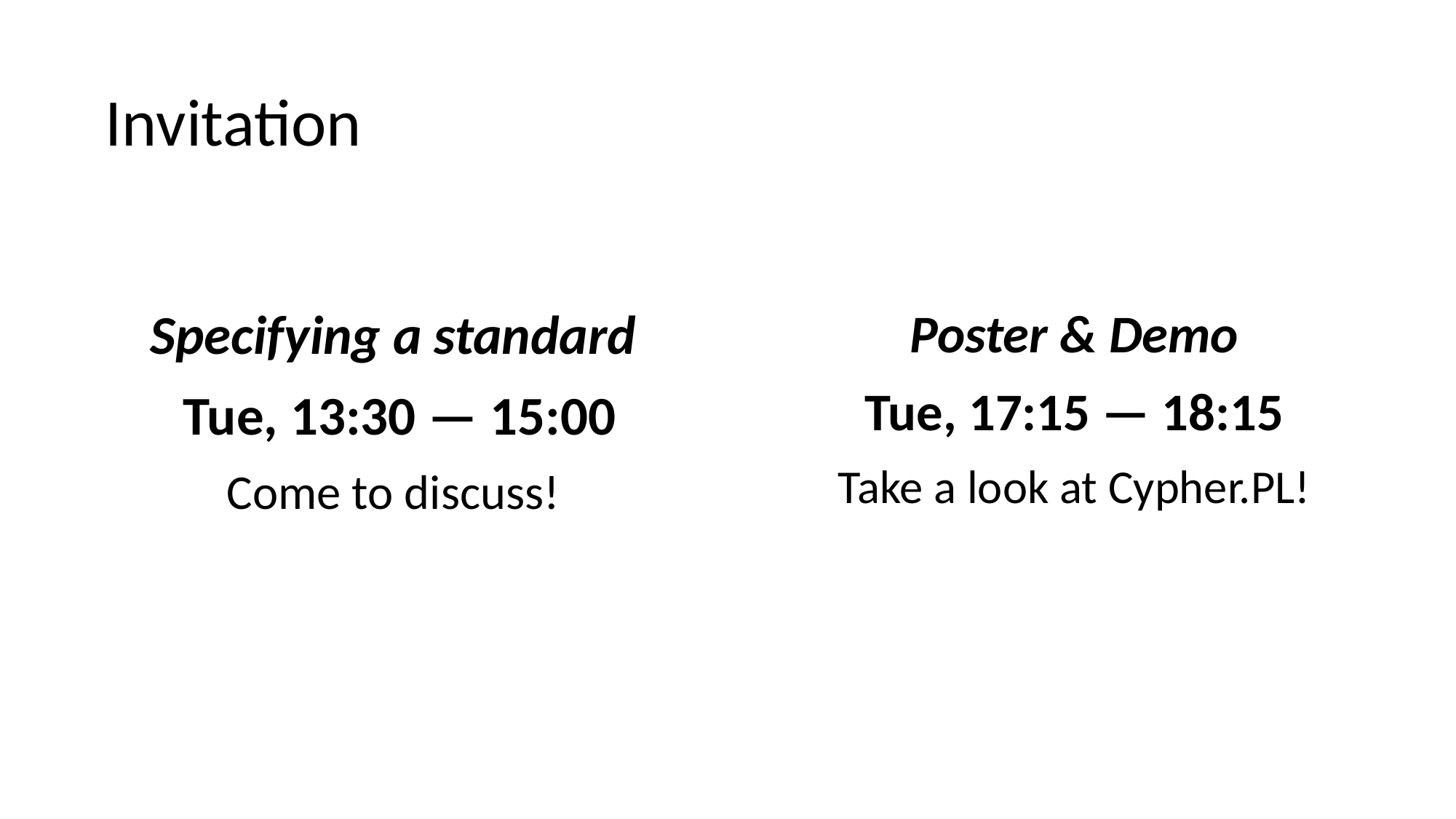

# Invitation
Specifying a standard
 Tue, 13:30 — 15:00
Come to discuss!
Poster & Demo
 Tue, 17:15 — 18:15
Take a look at Cypher.PL!